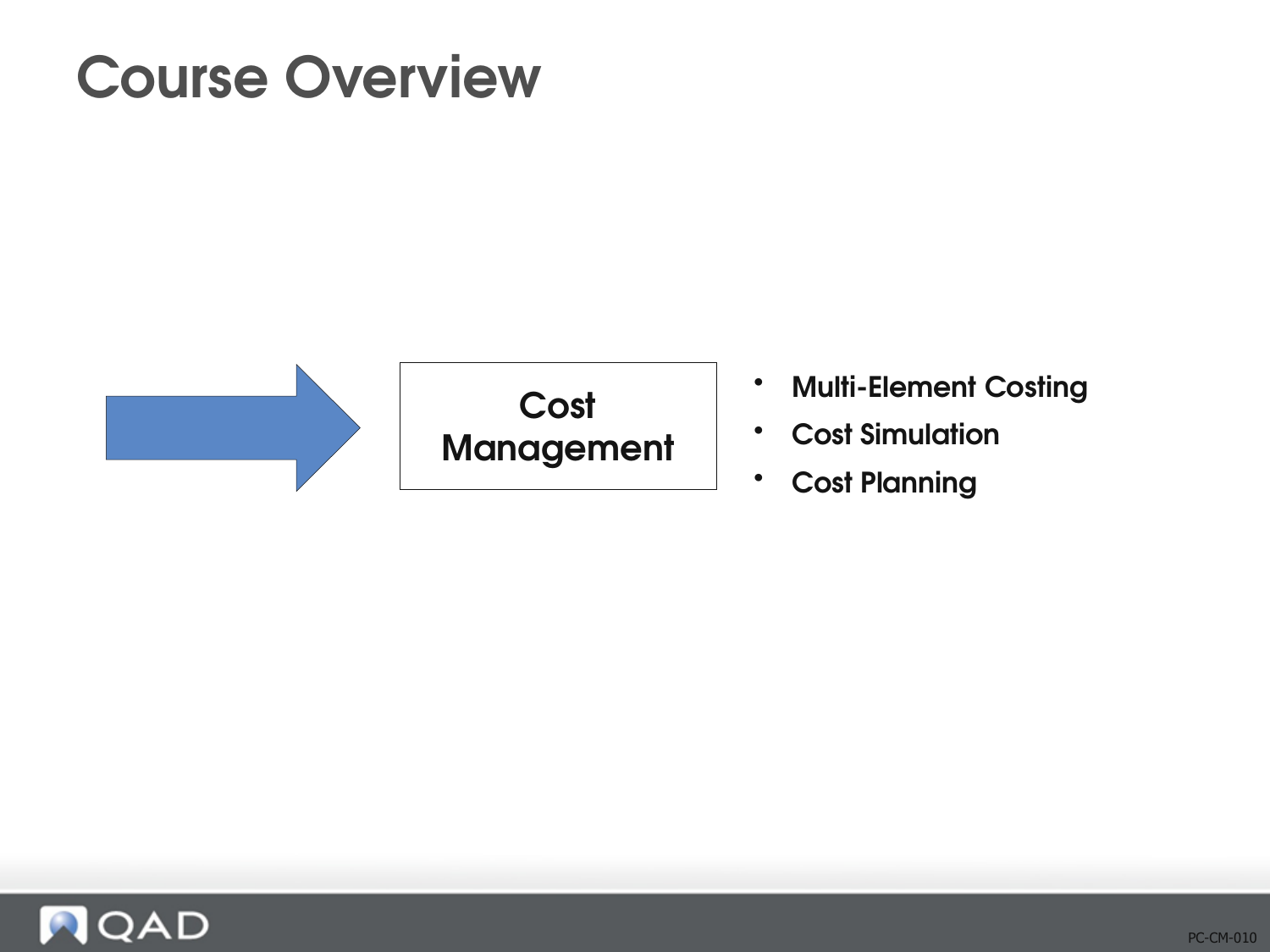

# Course Overview
Cost Management
 Multi-Element Costing
 Cost Simulation
 Cost Planning

PC-CM-010